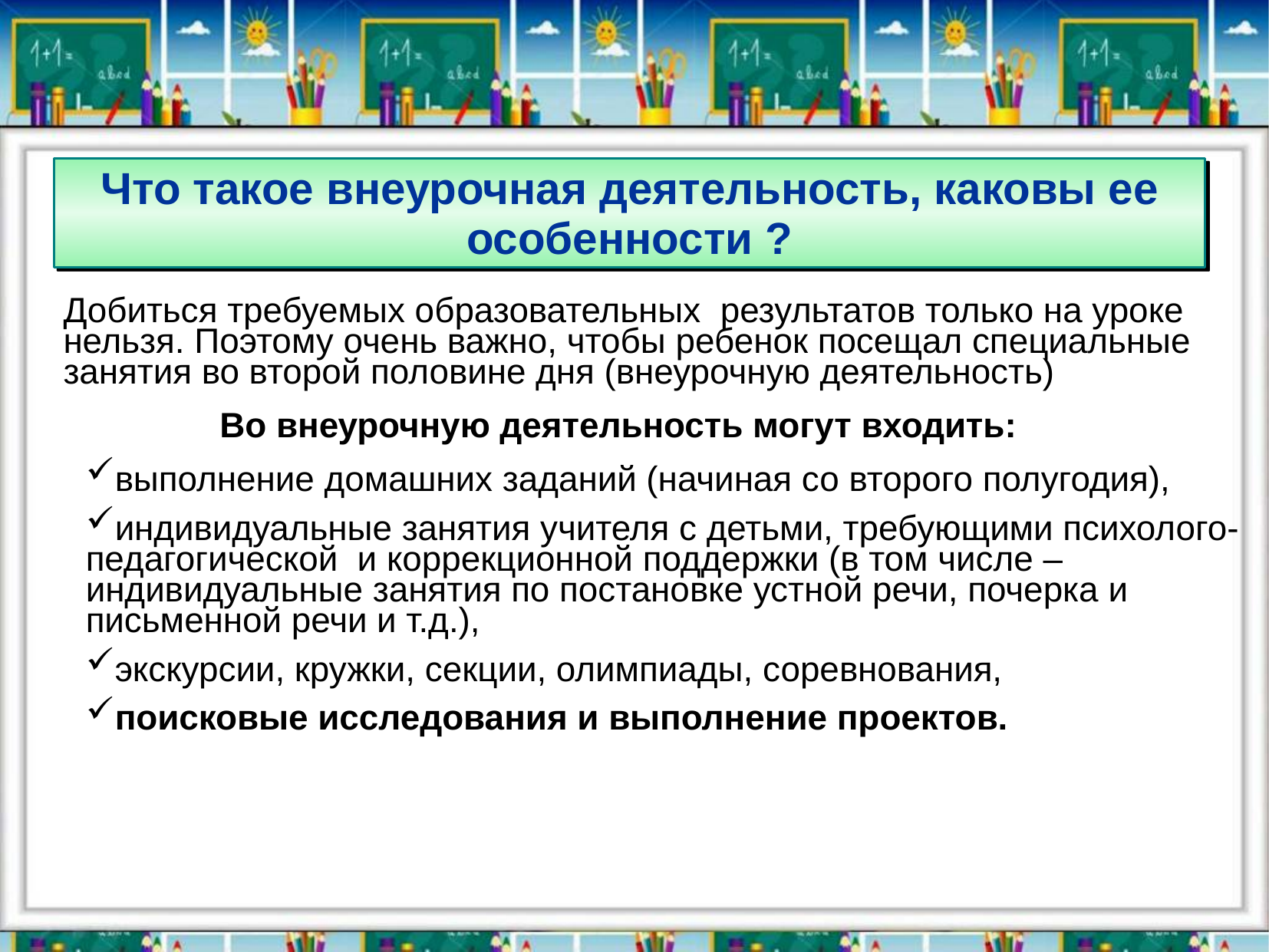

#
Что такое внеурочная деятельность, каковы ее особенности ?
Добиться требуемых образовательных  результатов только на уроке нельзя. Поэтому очень важно, чтобы ребенок посещал специальные занятия во второй половине дня (внеурочную деятельность)
                Во внеурочную деятельность могут входить:
выполнение домашних заданий (начиная со второго полугодия),
индивидуальные занятия учителя с детьми, требующими психолого-педагогической  и коррекционной поддержки (в том числе – индивидуальные занятия по постановке устной речи, почерка и письменной речи и т.д.),
экскурсии, кружки, секции, олимпиады, соревнования,
поисковые исследования и выполнение проектов.